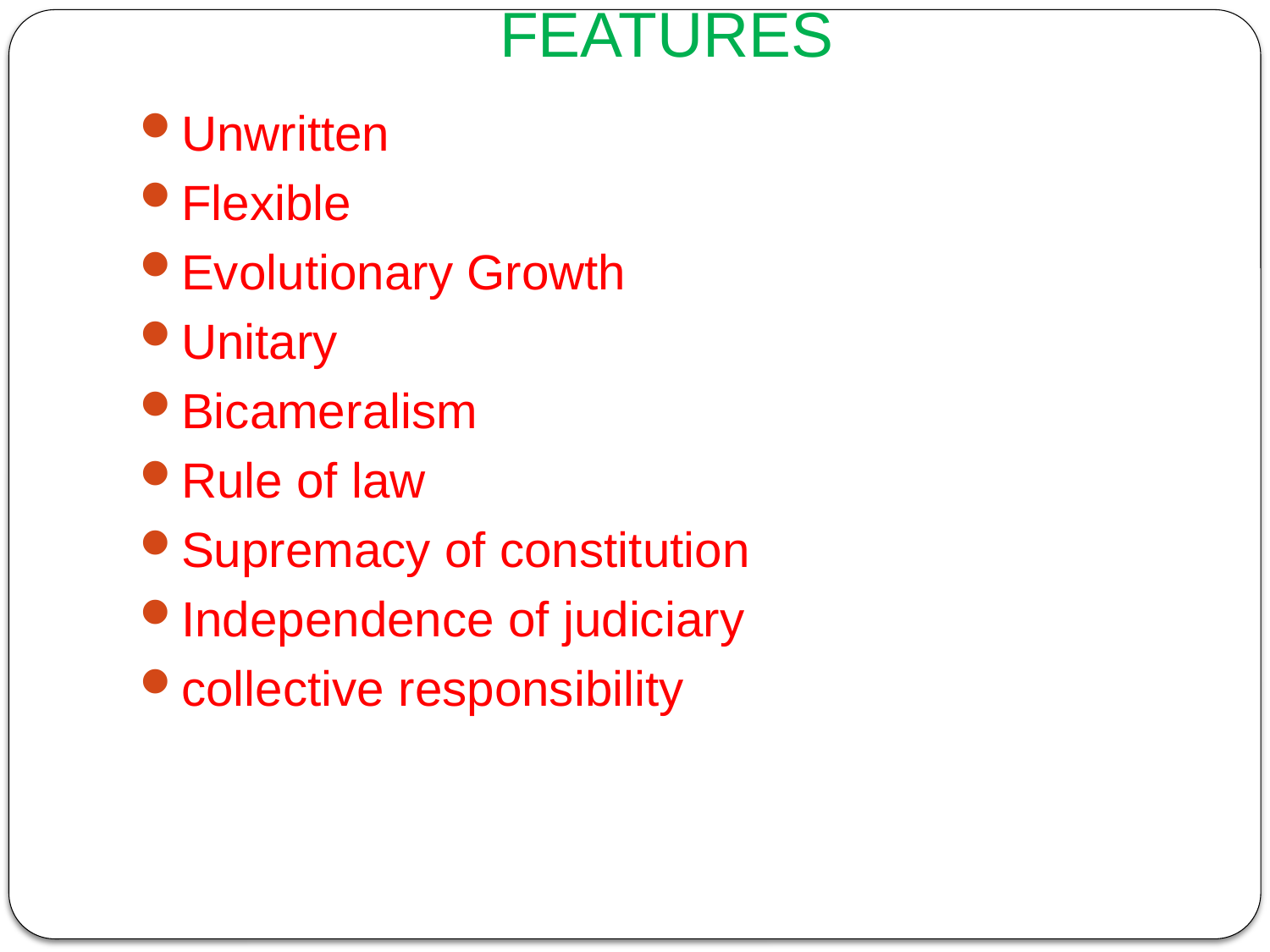

# FEATURES
Unwritten
Flexible
Evolutionary Growth
Unitary
Bicameralism
Rule of law
Supremacy of constitution
Independence of judiciary
collective responsibility